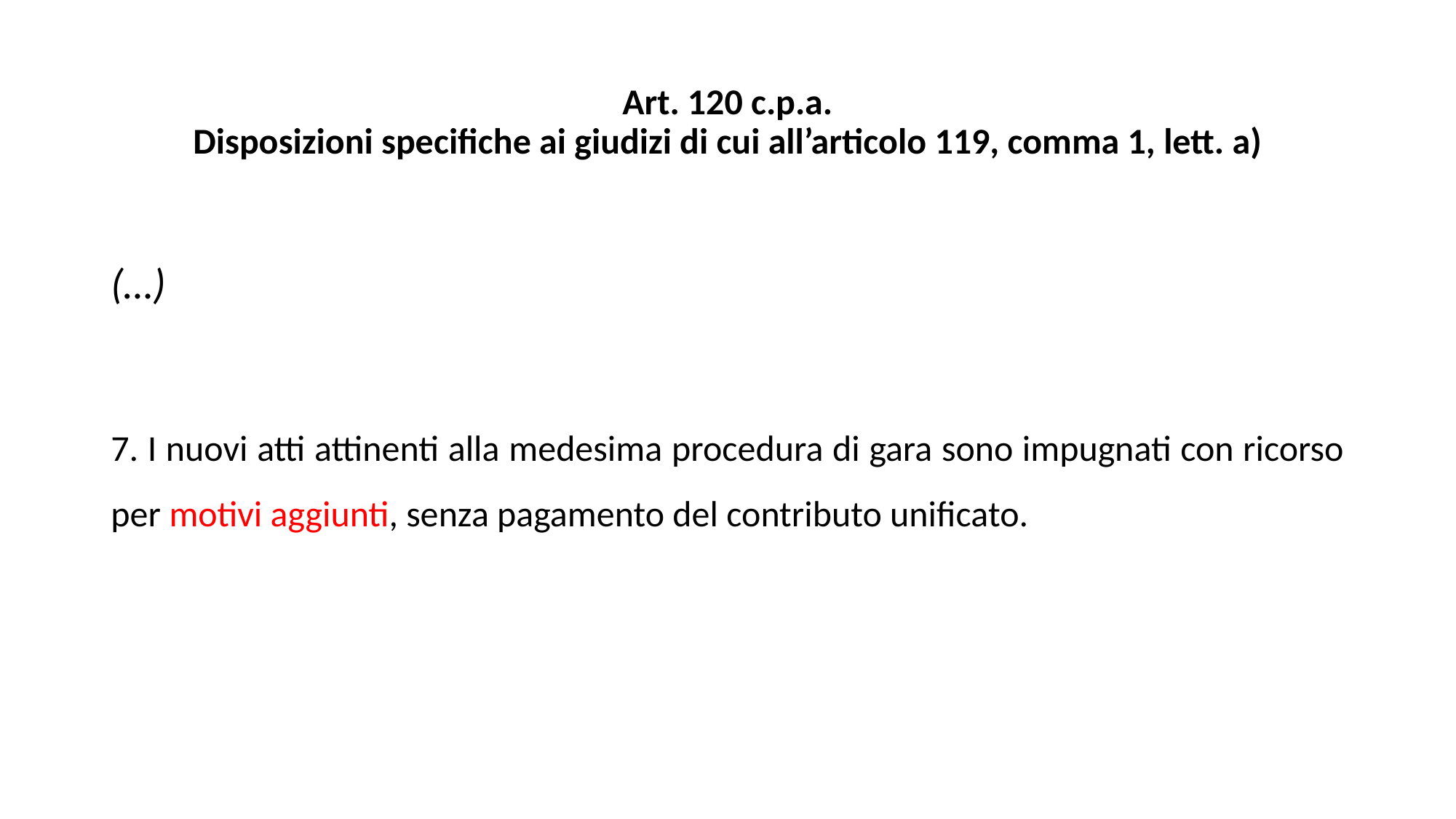

# Art. 120 c.p.a. Disposizioni specifiche ai giudizi di cui all’articolo 119, comma 1, lett. a)

(…)

7. I nuovi atti attinenti alla medesima procedura di gara sono impugnati con ricorso per motivi aggiunti, senza pagamento del contributo unificato.